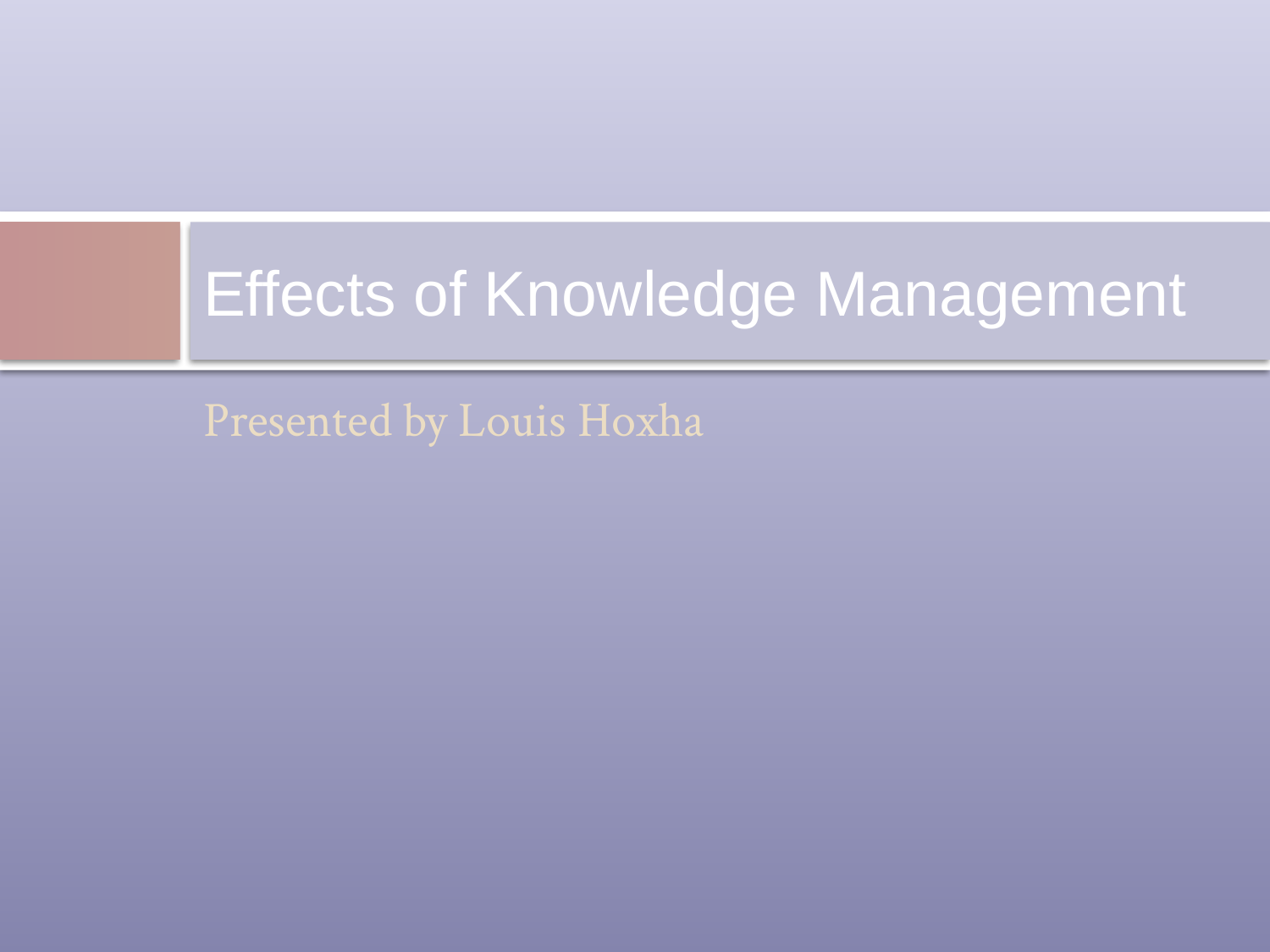

# Effects of Knowledge Management
Presented by Louis Hoxha